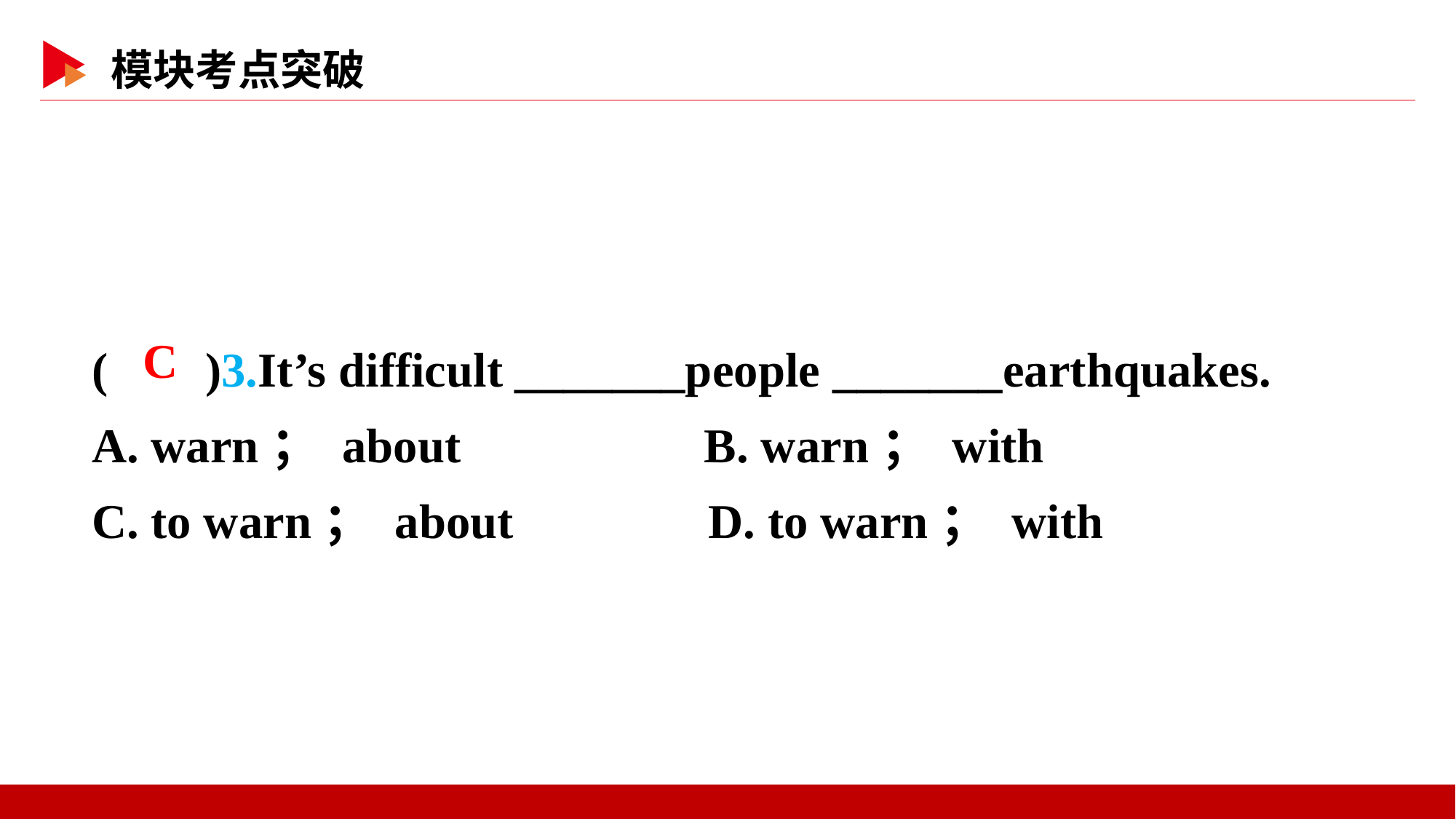

(        )3.It’s difficult _______people _______earthquakes.
A. warn； about                    B. warn； with
C. to warn； about                D. to warn； with
   C